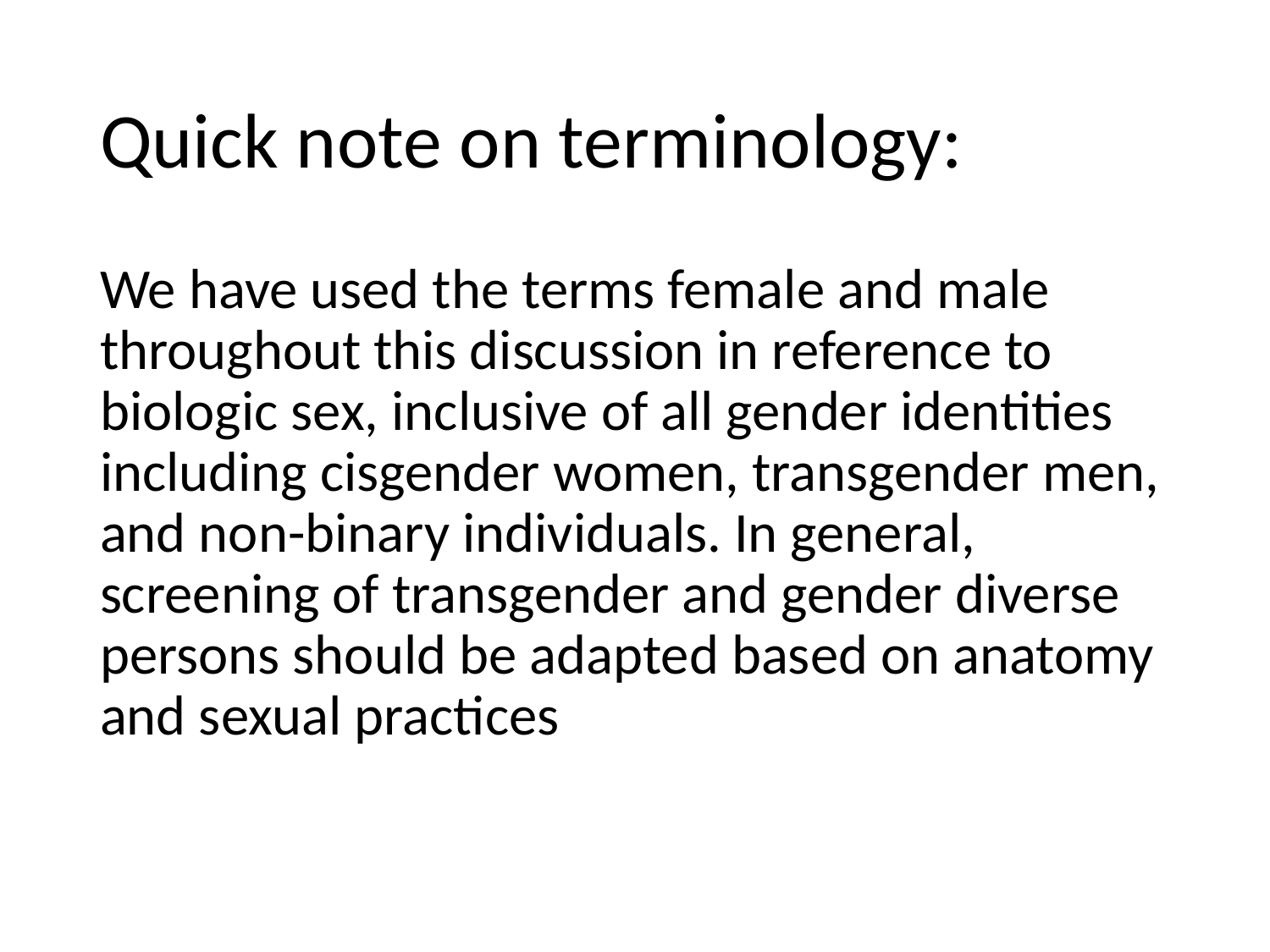

# Quick note on terminology:
We have used the terms female and male throughout this discussion in reference to biologic sex, inclusive of all gender identities including cisgender women, transgender men, and non-binary individuals. In general, screening of transgender and gender diverse persons should be adapted based on anatomy and sexual practices